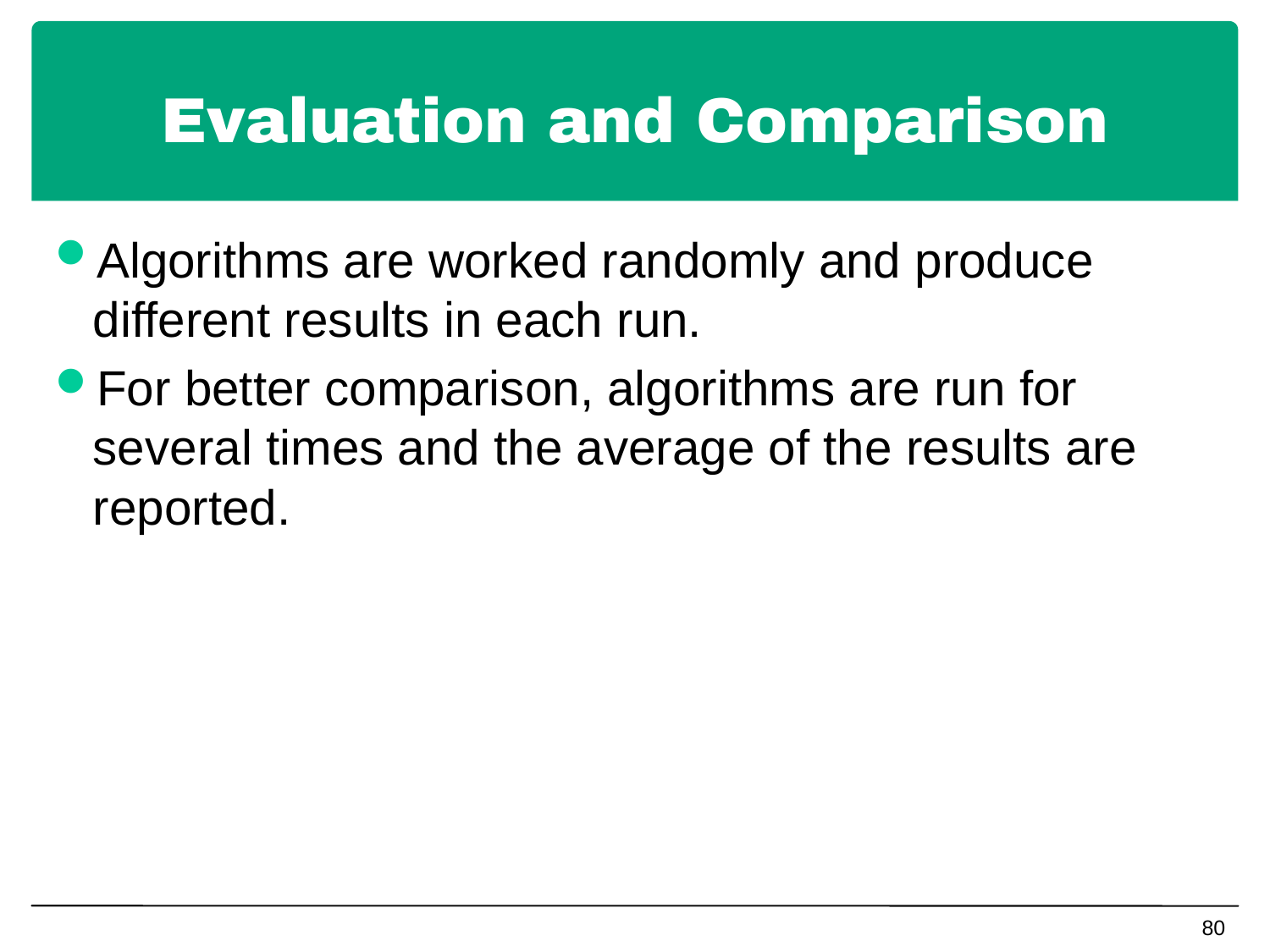

# Evaluation and Comparison
Algorithms are worked randomly and produce different results in each run.
For better comparison, algorithms are run for several times and the average of the results are reported.
80